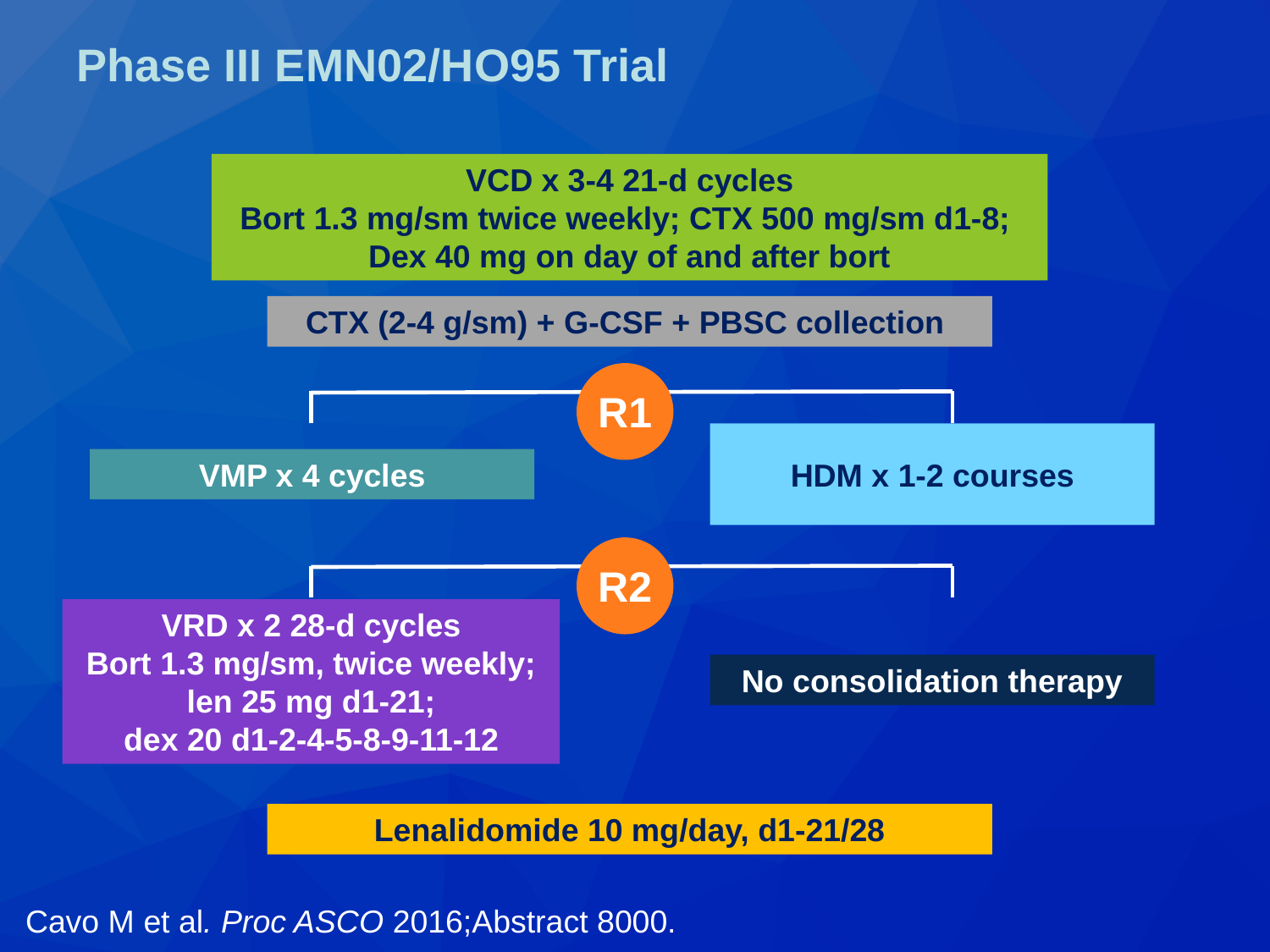

# Phase III EMN02/HO95 Trial
VCD x 3-4 21-d cycles
Bort 1.3 mg/sm twice weekly; CTX 500 mg/sm d1-8;
Dex 40 mg on day of and after bort
CTX (2-4 g/sm) + G-CSF + PBSC collection

R1
VMP x 4 cycles
HDM x 1-2 courses

R2
VRD x 2 28-d cycles
Bort 1.3 mg/sm, twice weekly;
len 25 mg d1-21;
dex 20 d1-2-4-5-8-9-11-12
No consolidation therapy
Lenalidomide 10 mg/day, d1-21/28
Cavo M et al. Proc ASCO 2016;Abstract 8000.